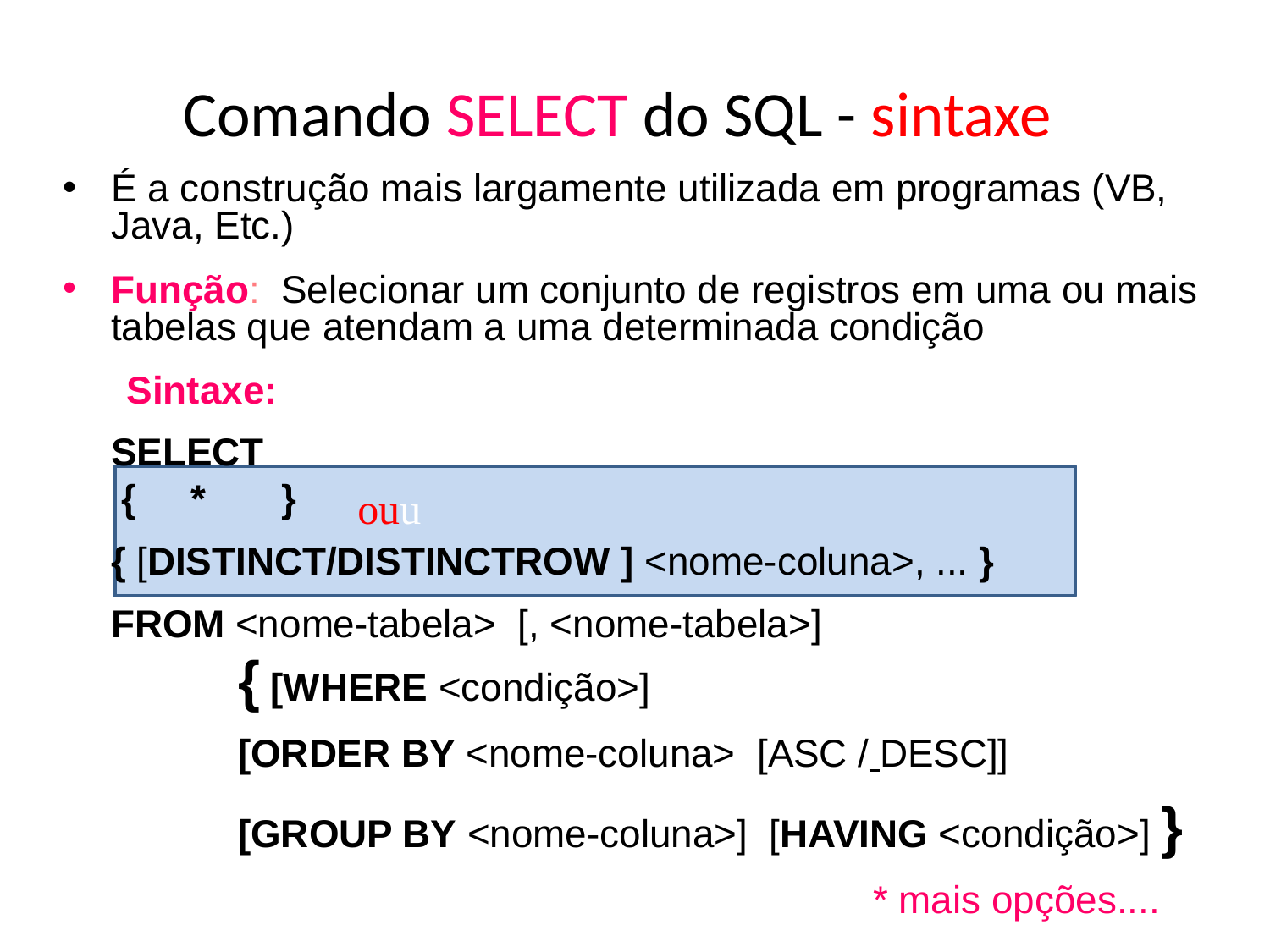

# Comando SELECT do SQL - sintaxe
É a construção mais largamente utilizada em programas (VB, Java, Etc.)
Função:  Selecionar um conjunto de registros em uma ou mais tabelas que atendam a uma determinada condição
Sintaxe:
	SELECT
 {     *       }
	{ [DISTINCT/DISTINCTROW ] <nome-coluna>, ... }
	FROM <nome-tabela>  [, <nome-tabela>]
 	{ [WHERE <condição>]
   		[ORDER BY <nome-coluna>  [ASC / DESC]]
		[GROUP BY <nome-coluna>]  [HAVING <condição>] }
							* mais opções....

ouu